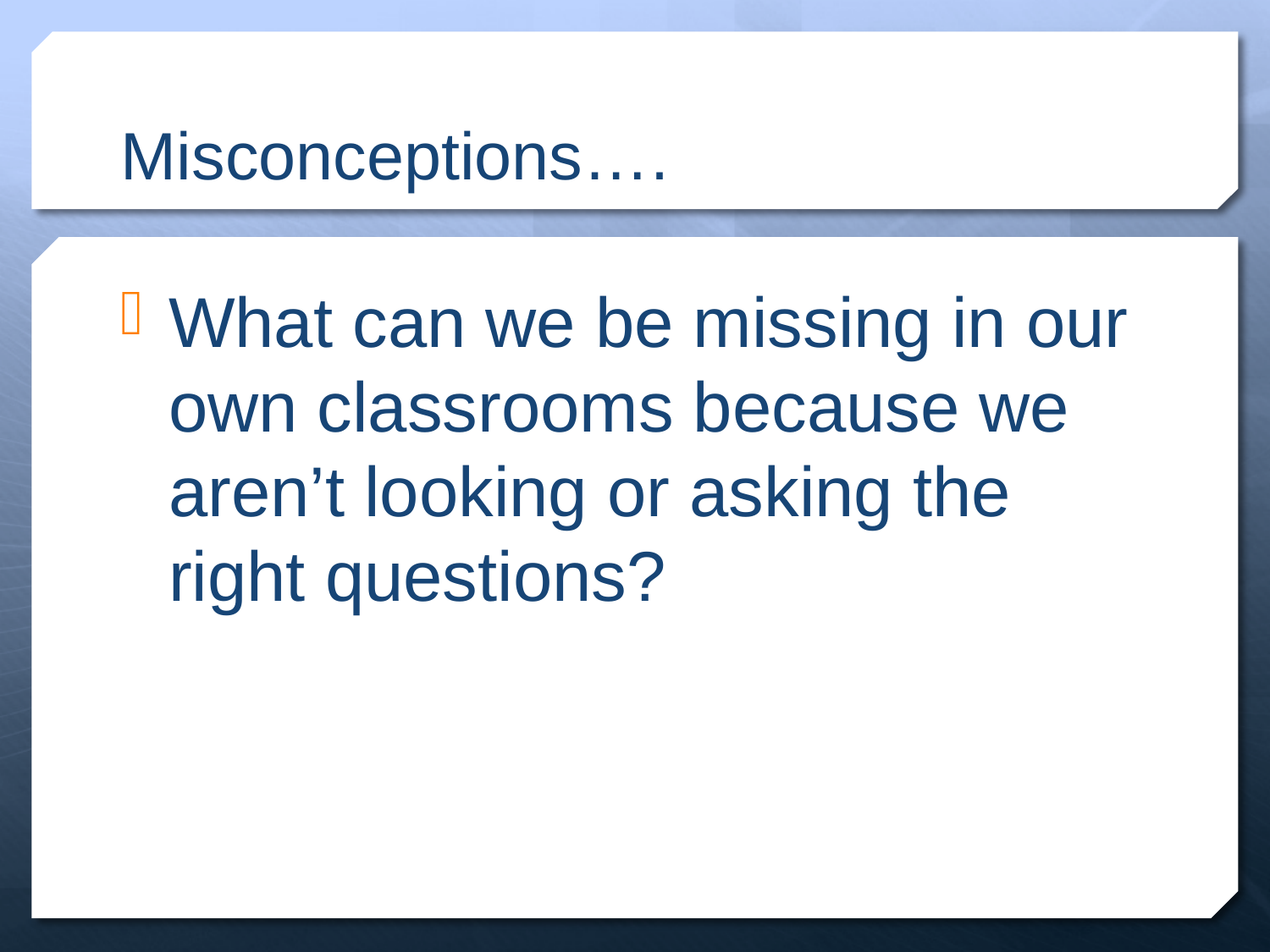

# Misconceptions….
What can we be missing in our own classrooms because we aren’t looking or asking the right questions?